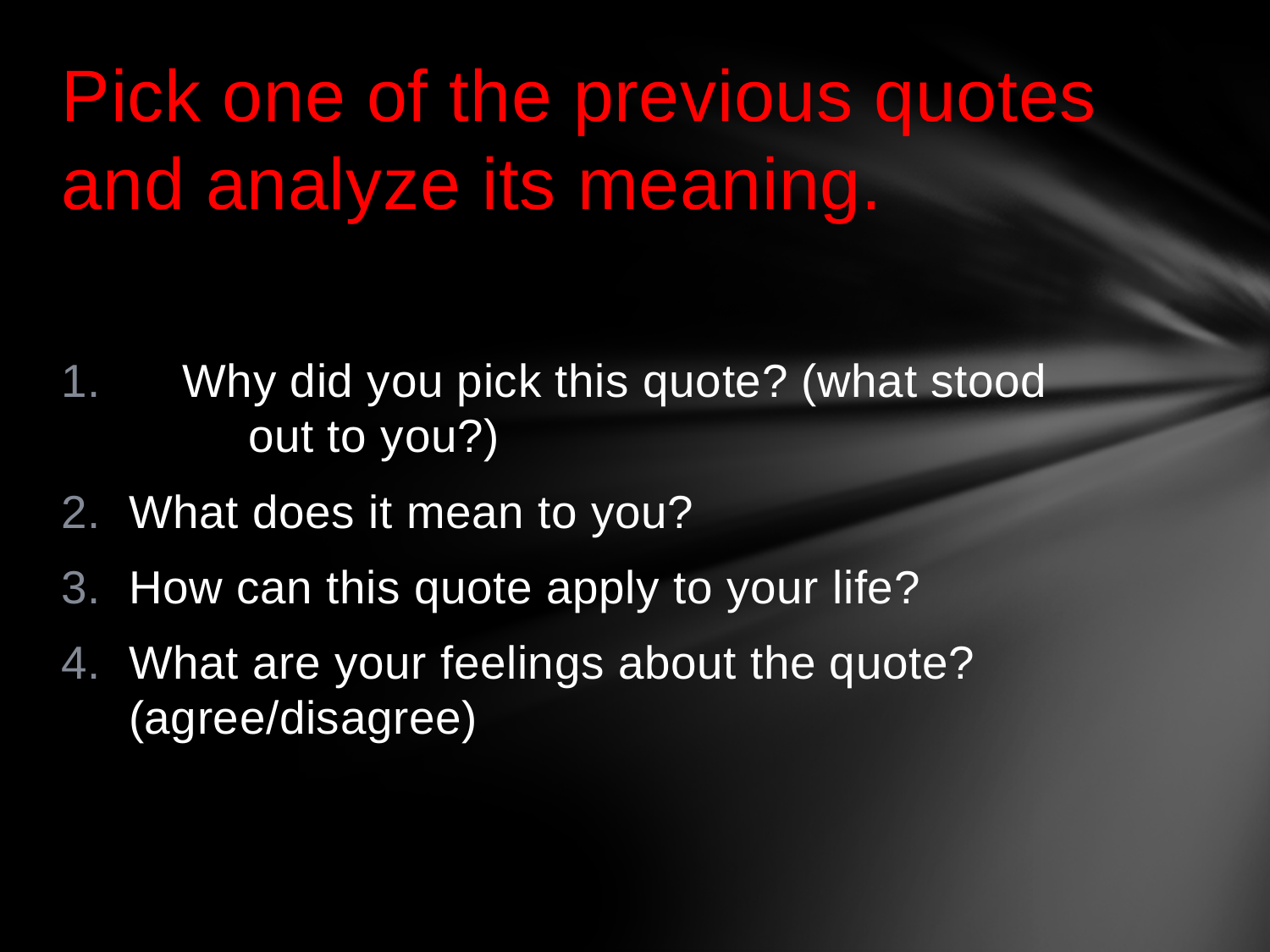

#
Pick one of the previous quotes and analyze its meaning.

    Why did you pick this quote? (what stood      	out to you?)
	What does it mean to you?
	How can this quote apply to your life?
	What are your feelings about the quote? 	(agree/disagree)